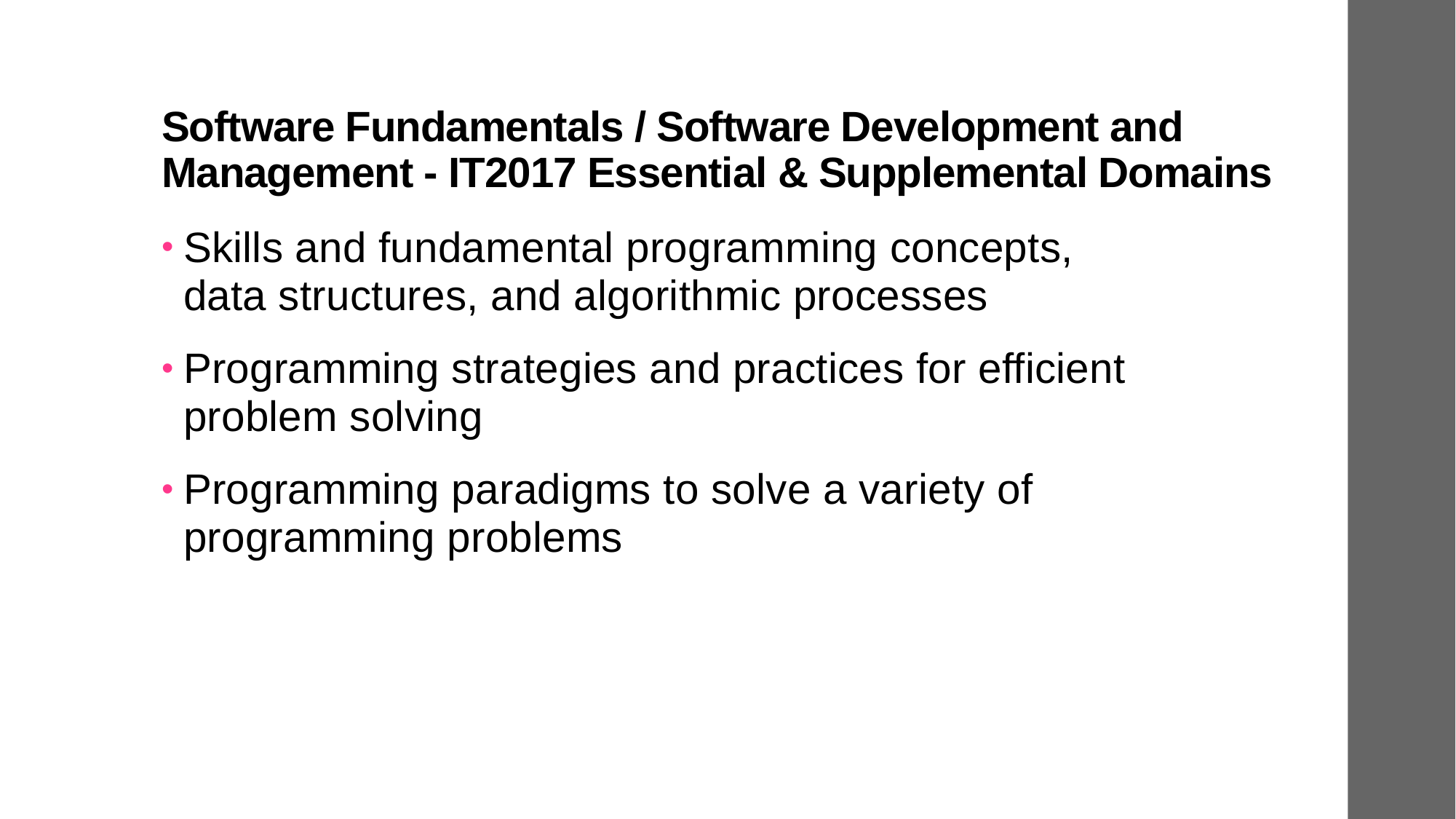

# Software Fundamentals / Software Development and Management - IT2017 Essential & Supplemental Domains
Skills and fundamental programming concepts, data structures, and algorithmic processes
Programming strategies and practices for efficient problem solving
Programming paradigms to solve a variety of programming problems